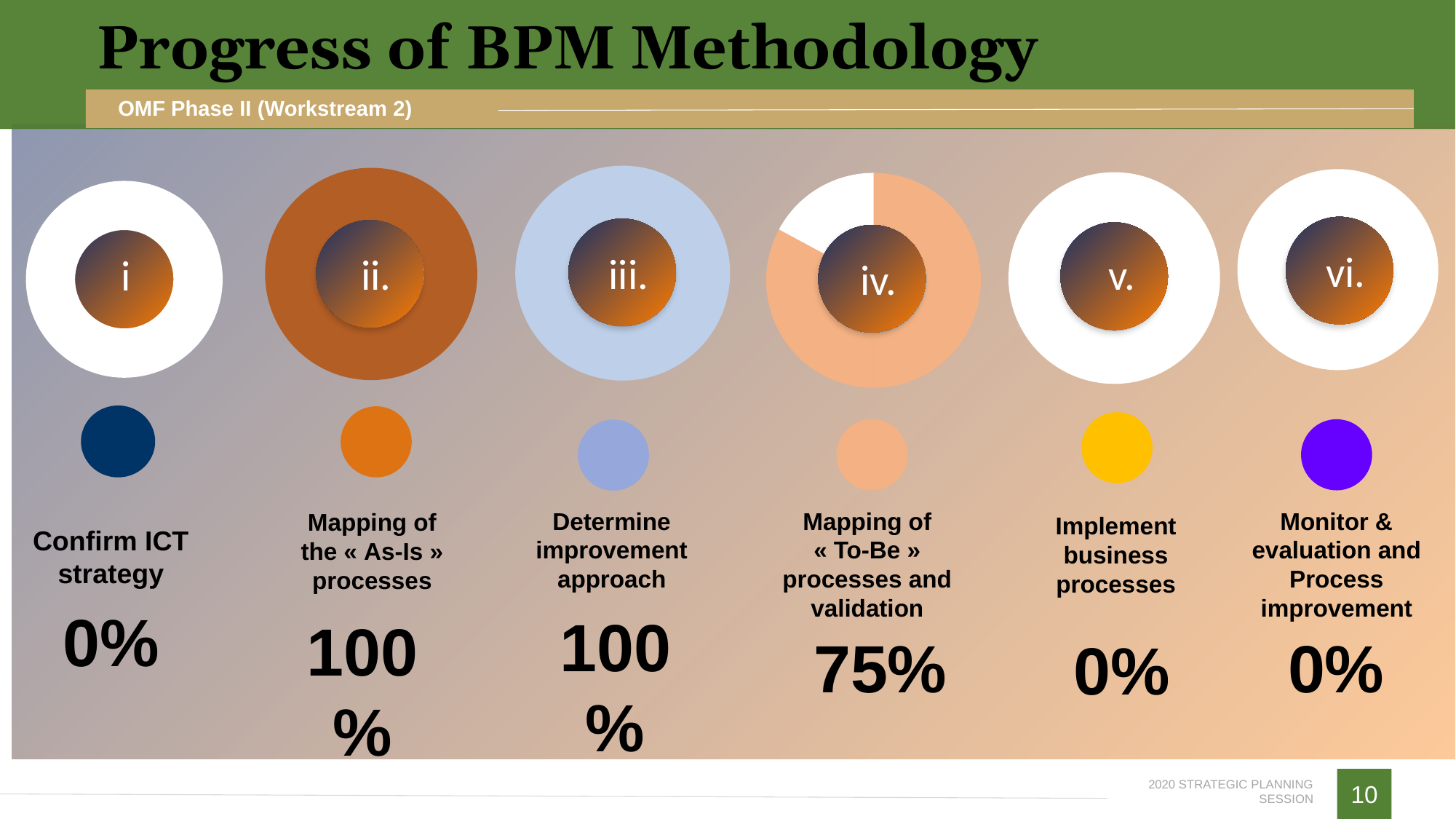

Progress of BPM Methodology

OMF Phase II (Workstream 2)

### Chart

| Category | Sales |
|---|---|
| 1st Qtr | 100.0 |

### Chart

| Category | Sales |
|---|---|
| 1st Qtr | 35.0 |
| 2nd Qtr | 0.0 |
| 3rd Qtr | 0.0 |
| 4th Qtr | 0.0 |

### Chart

| Category | Sales |
|---|---|
| 1st Qtr | 0.0 |
| 2nd Qtr | 0.0 |
| 3rd Qtr | 0.0 |
| 4th Qtr | 17.0 |

### Chart

| Category | Sales |
|---|---|
| 1st Qtr | 35.0 |
| 2nd Qtr | 23.0 |
| 3rd Qtr | 12.0 |

### Chart

| Category | Sales |
|---|---|
| 1st Qtr | 35.0 |

### Chart

| Category | Sales |
|---|---|
| 1st Qtr | 35.0 |
vi.

iii.

ii.

v.

iv.
i

Determine improvement approach
Mapping of « To-Be » processes and validation
Monitor & evaluation and Process improvement
Mapping of the « As-Is » processes
Implement business processes
Confirm ICT strategy
0%
100%
100%
75%
0%
0%